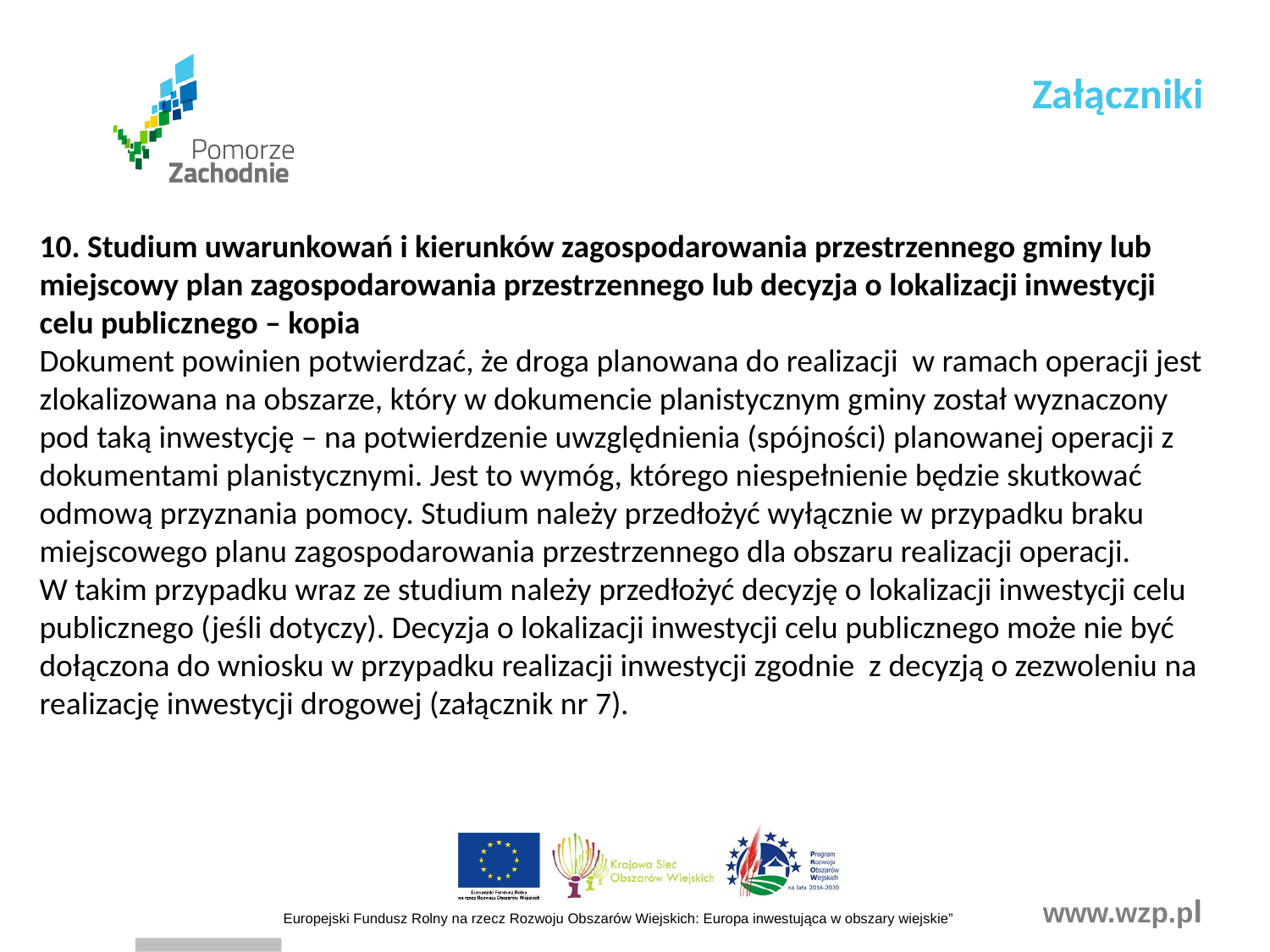

Załączniki
10. Studium uwarunkowań i kierunków zagospodarowania przestrzennego gminy lub miejscowy plan zagospodarowania przestrzennego lub decyzja o lokalizacji inwestycji celu publicznego – kopia
Dokument powinien potwierdzać, że droga planowana do realizacji  w ramach operacji jest zlokalizowana na obszarze, który w dokumencie planistycznym gminy został wyznaczony pod taką inwestycję – na potwierdzenie uwzględnienia (spójności) planowanej operacji z dokumentami planistycznymi. Jest to wymóg, którego niespełnienie będzie skutkować odmową przyznania pomocy. Studium należy przedłożyć wyłącznie w przypadku braku miejscowego planu zagospodarowania przestrzennego dla obszaru realizacji operacji.
W takim przypadku wraz ze studium należy przedłożyć decyzję o lokalizacji inwestycji celu publicznego (jeśli dotyczy). Decyzja o lokalizacji inwestycji celu publicznego może nie być dołączona do wniosku w przypadku realizacji inwestycji zgodnie  z decyzją o zezwoleniu na realizację inwestycji drogowej (załącznik nr 7).